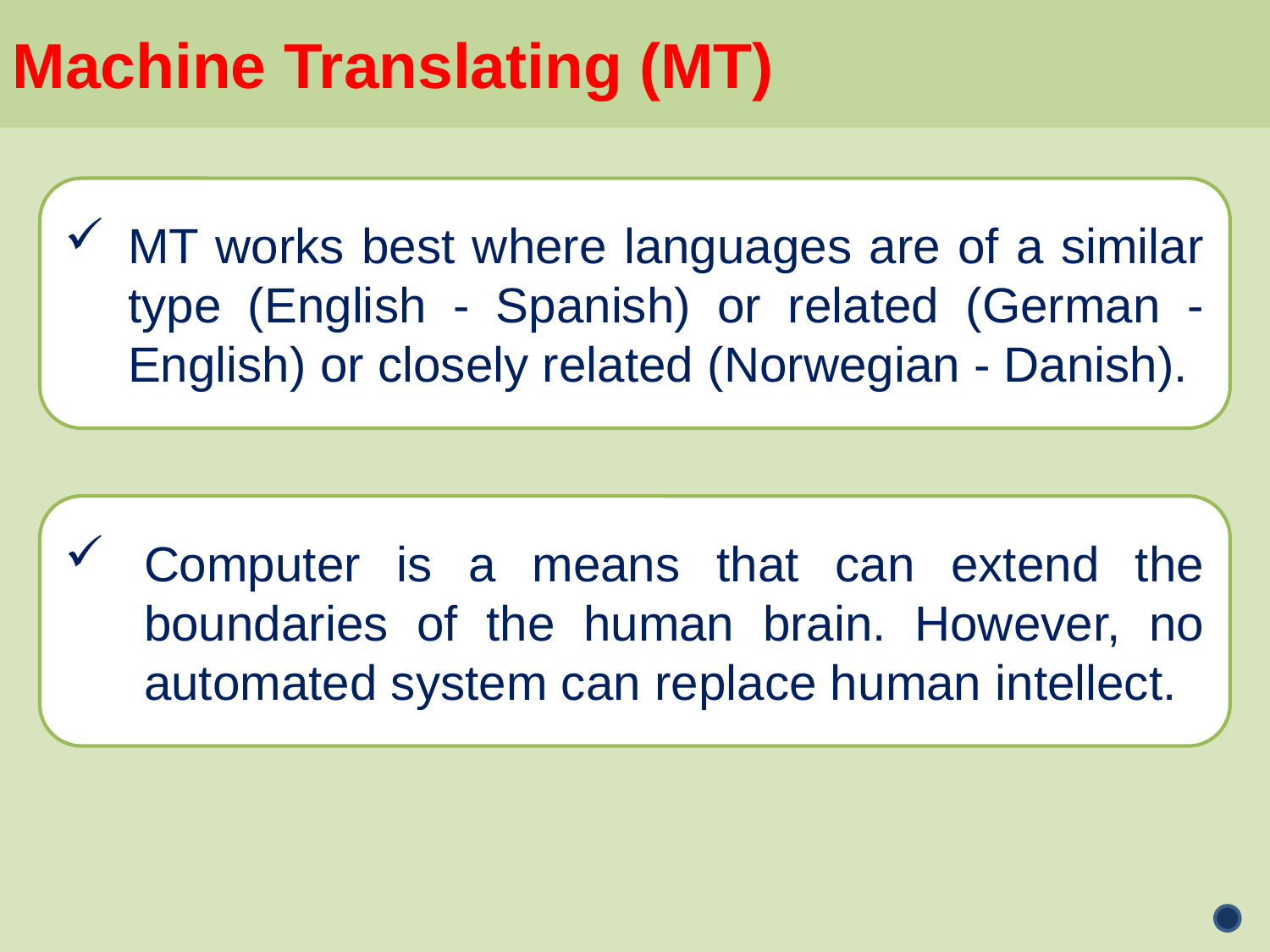

Machine Translating (MT)
MT works best where languages are of a similar type (English - Spanish) or related (German - English) or closely related (Norwegian - Danish).
Computer is a means that can extend the boundaries of the human brain. However, no automated system can replace human intellect.